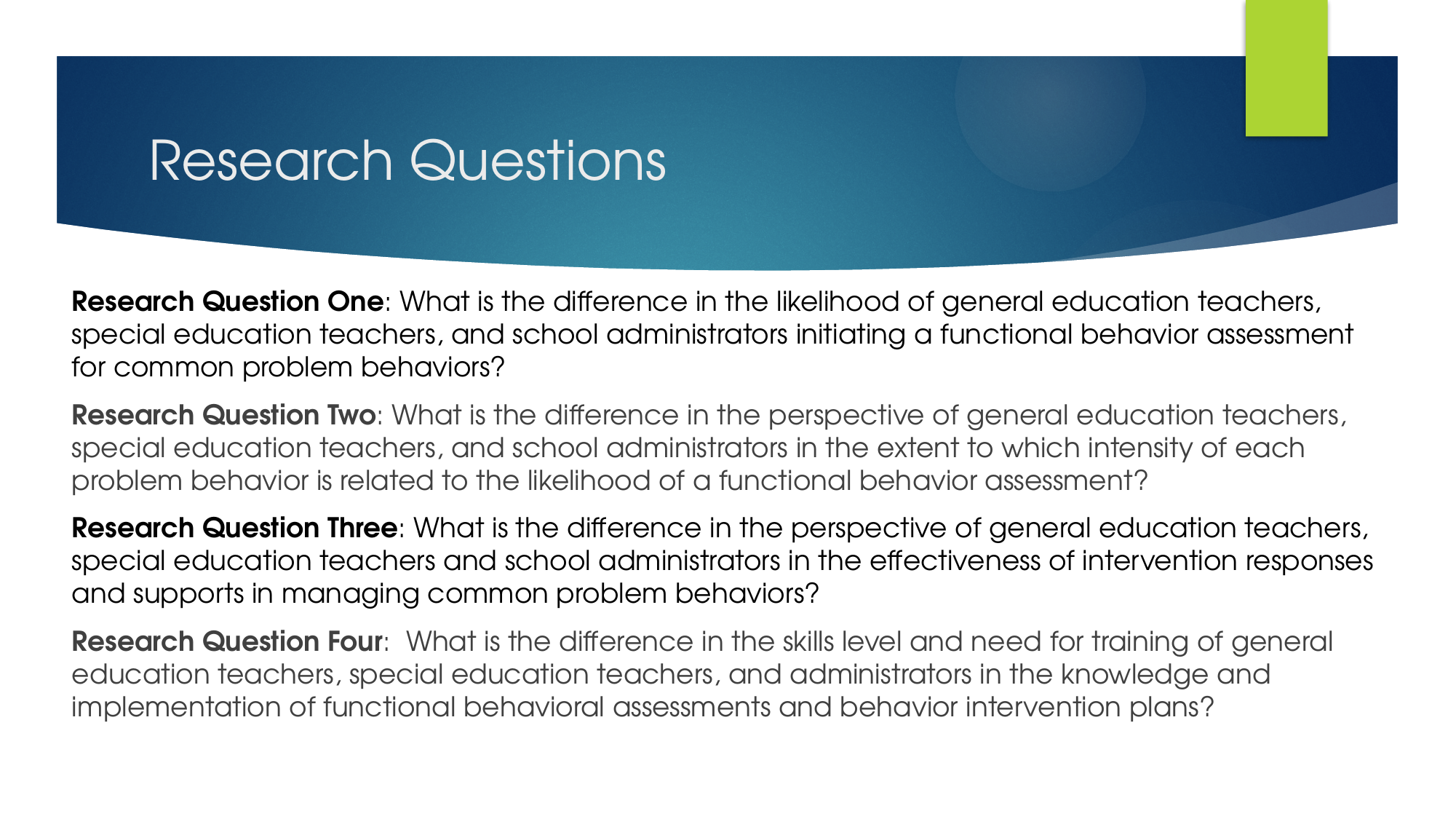

# Research Questions
Research Question One: What is the difference in the likelihood of general education teachers, special education teachers, and school administrators initiating a functional behavior assessment for common problem behaviors?
Research Question Two: What is the difference in the perspective of general education teachers, special education teachers, and school administrators in the extent to which intensity of each problem behavior is related to the likelihood of a functional behavior assessment?
Research Question Three: What is the difference in the perspective of general education teachers, special education teachers and school administrators in the effectiveness of intervention responses and supports in managing common problem behaviors?
Research Question Four:  What is the difference in the skills level and need for training of general education teachers, special education teachers, and administrators in the knowledge and implementation of functional behavioral assessments and behavior intervention plans?